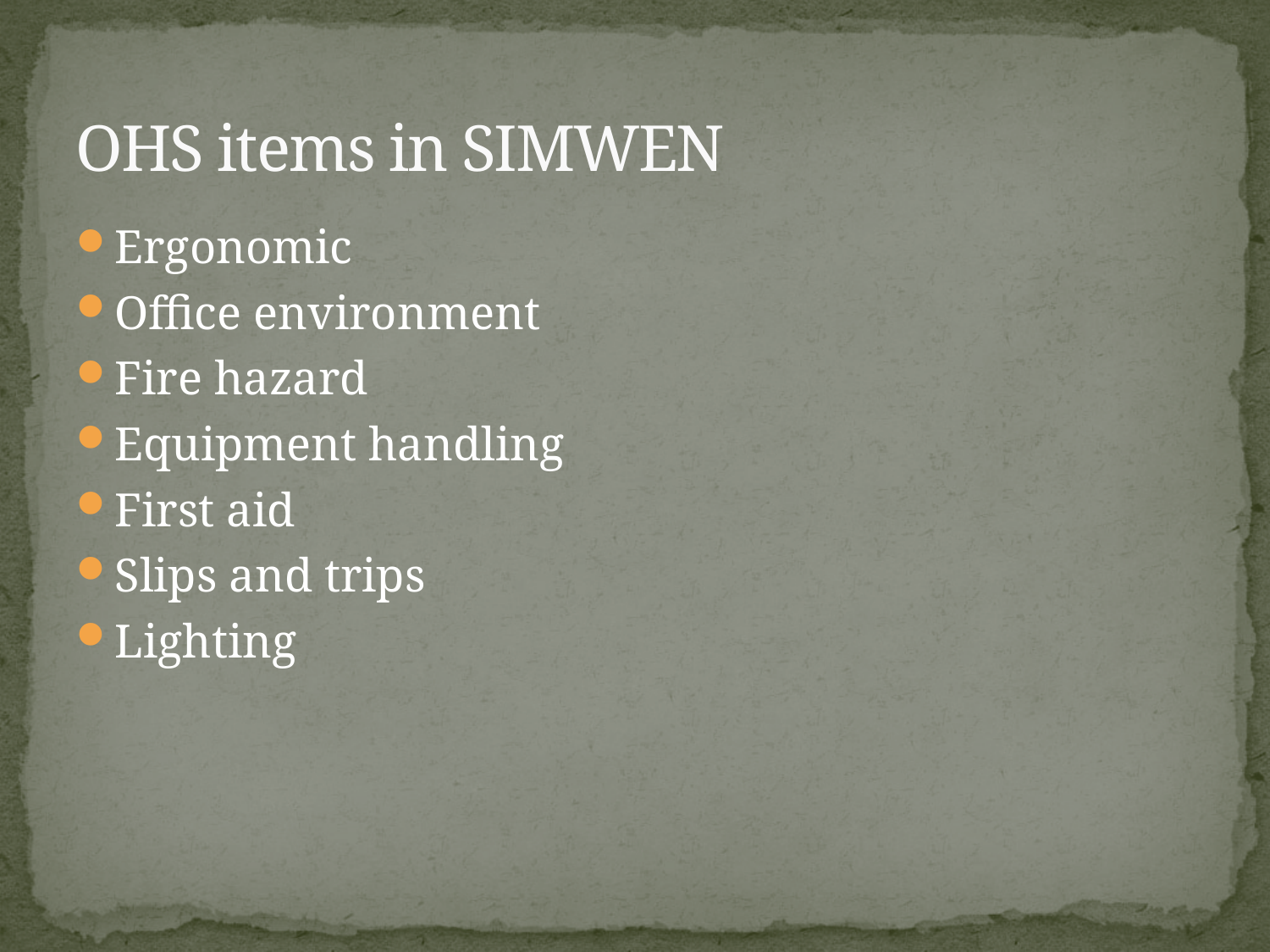

# OHS items in SIMWEN
Ergonomic
Office environment
Fire hazard
Equipment handling
First aid
Slips and trips
Lighting